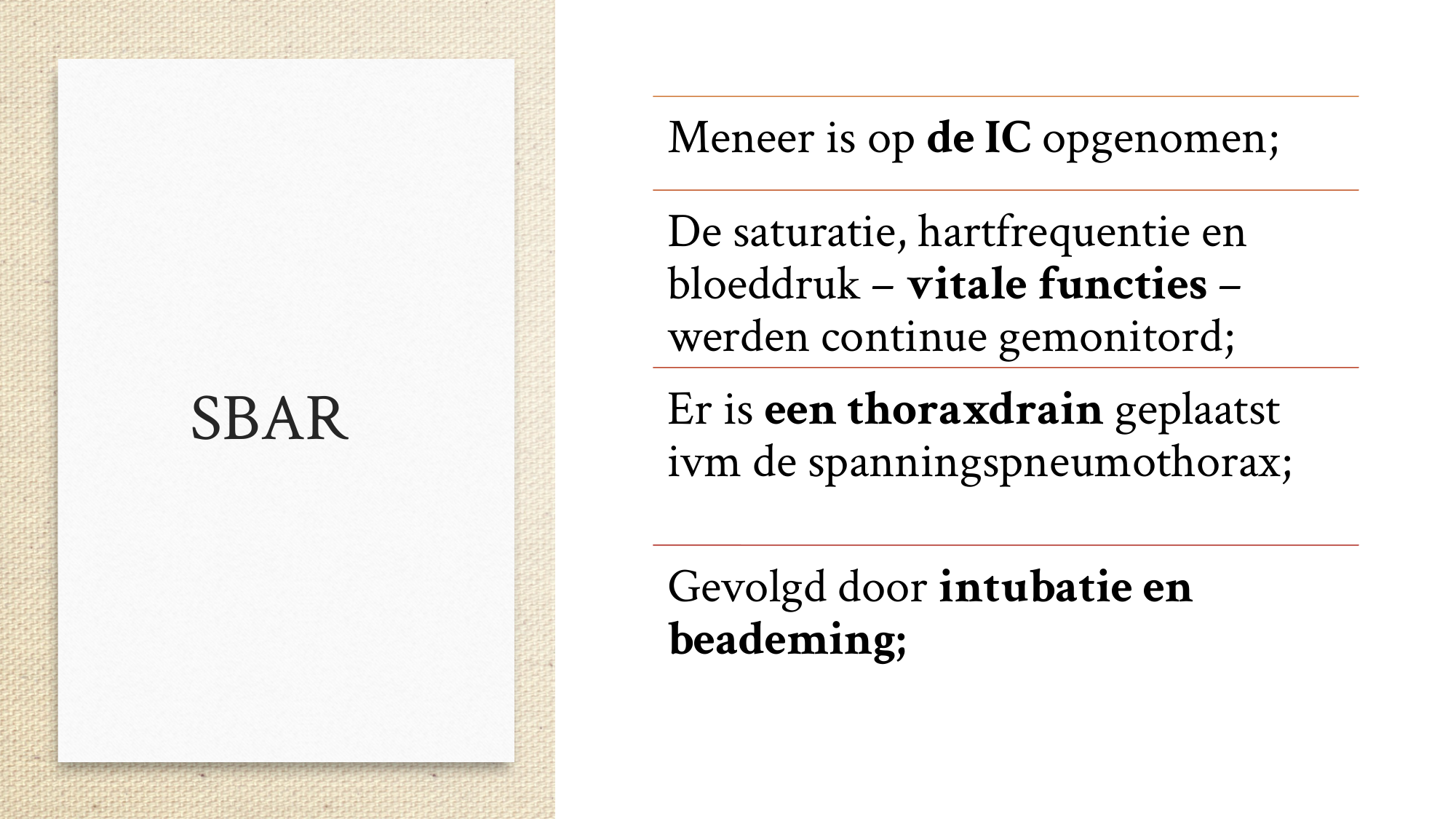

Meneer is op de IC opgenomen;
De saturatie, hartfrequentie en bloeddruk – vitale functies – werden continue gemonitord;
Er is een thoraxdrain geplaatst ivm de spanningspneumothorax;
Gevolgd door intubatie en beademing;
# SBAR